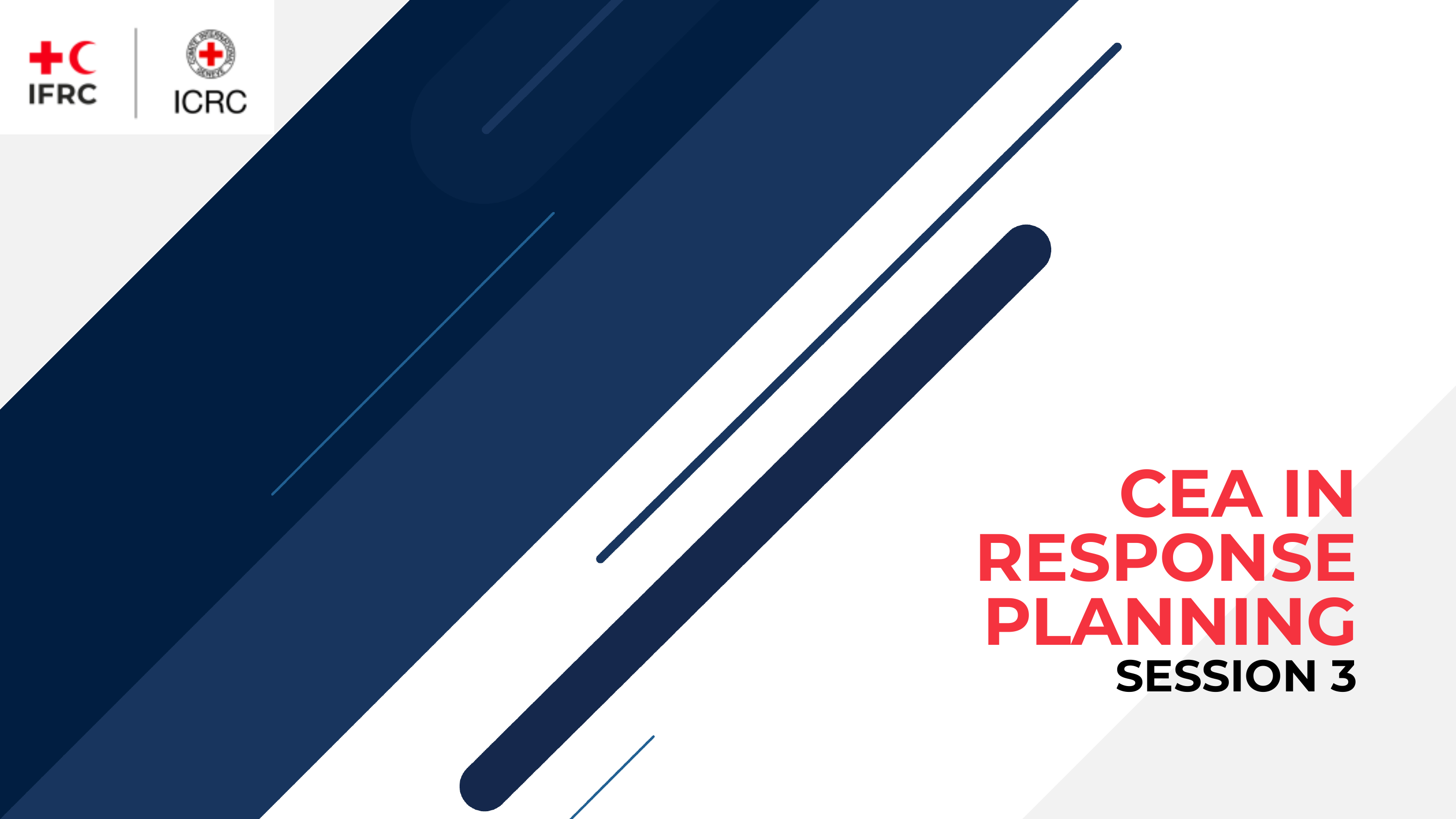

# CEA IN RESPONSE PLANNING SESSION 3